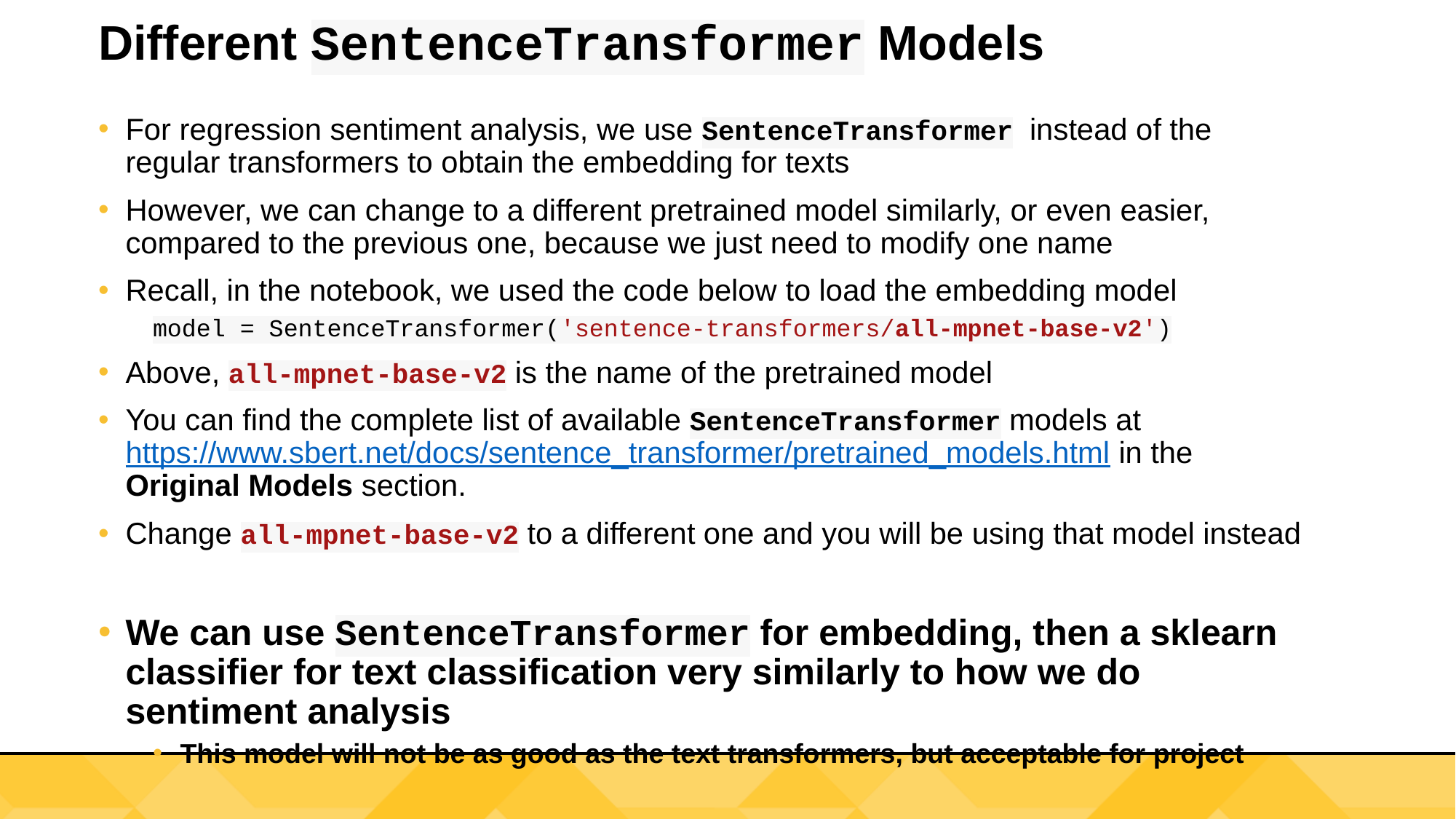

# Different SentenceTransformer Models
For regression sentiment analysis, we use SentenceTransformer  instead of the regular transformers to obtain the embedding for texts
However, we can change to a different pretrained model similarly, or even easier, compared to the previous one, because we just need to modify one name
Recall, in the notebook, we used the code below to load the embedding model
model = SentenceTransformer('sentence-transformers/all-mpnet-base-v2')
Above, all-mpnet-base-v2 is the name of the pretrained model
You can find the complete list of available SentenceTransformer models at https://www.sbert.net/docs/sentence_transformer/pretrained_models.html in the Original Models section.
Change all-mpnet-base-v2 to a different one and you will be using that model instead

We can use SentenceTransformer for embedding, then a sklearn classifier for text classification very similarly to how we do sentiment analysis
This model will not be as good as the text transformers, but acceptable for project